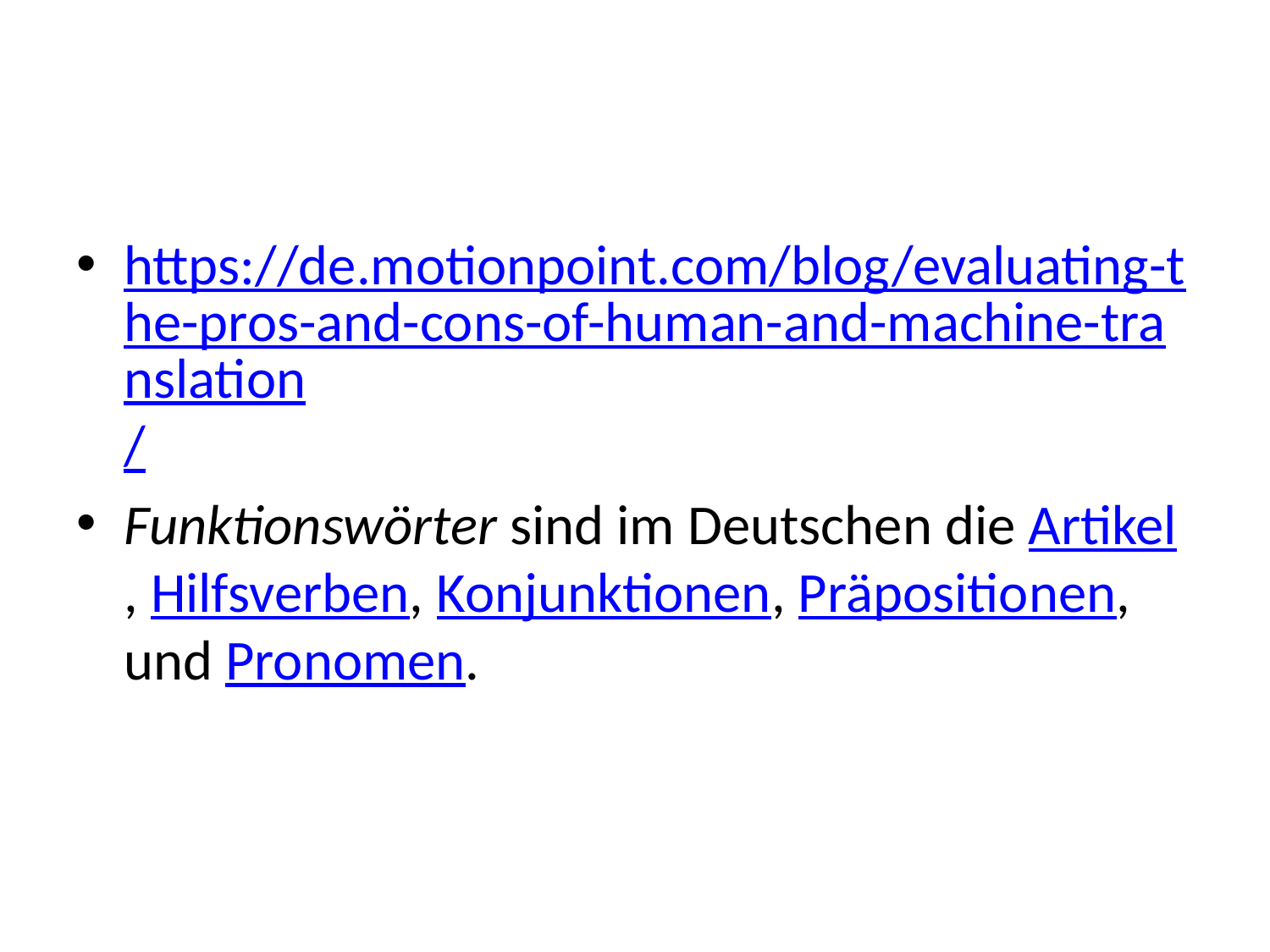

#
https://de.motionpoint.com/blog/evaluating-the-pros-and-cons-of-human-and-machine-translation/
Funktionswörter sind im Deutschen die Artikel, Hilfsverben, Konjunktionen, Präpositionen, und Pronomen.